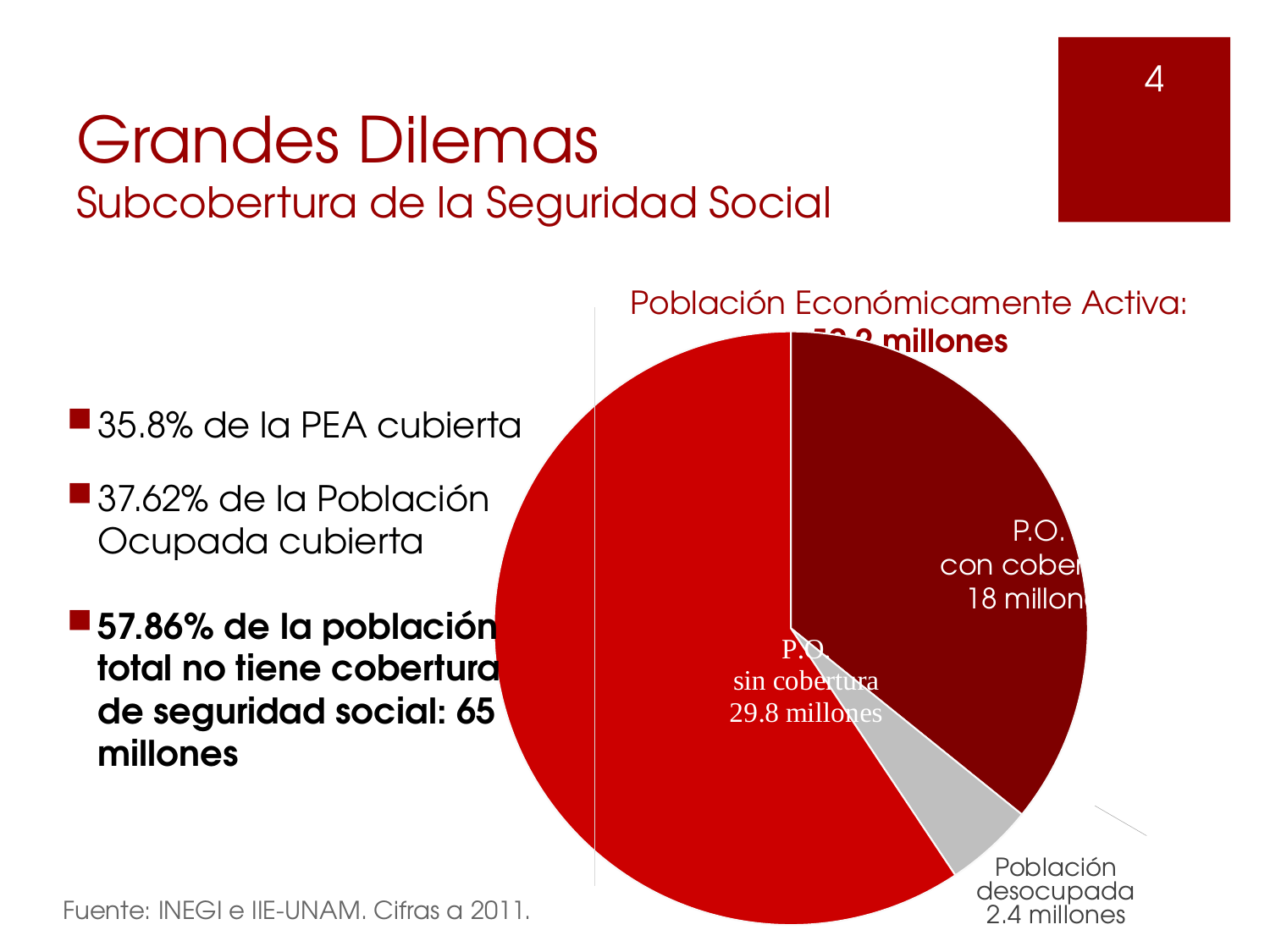

4
# Grandes Dilemas Subcobertura de la Seguridad Social
Población Económicamente Activa:
50.2 millones

### Chart

| Category |  |
|---|---|
| Población ocupada con cobertura | 18000000.0 |
| Población desocupada | 2437408.9999999977 |
| Población ocupada sin cobertura | 29836055.999999996 |
35.8% de la PEA cubierta
37.62% de la Población Ocupada cubierta
57.86% de la población total no tiene cobertura de seguridad social: 65 millones

P.O.
con cobertura
18 millones
Fuente: INEGI e IIE-UNAM. Cifras a 2011.